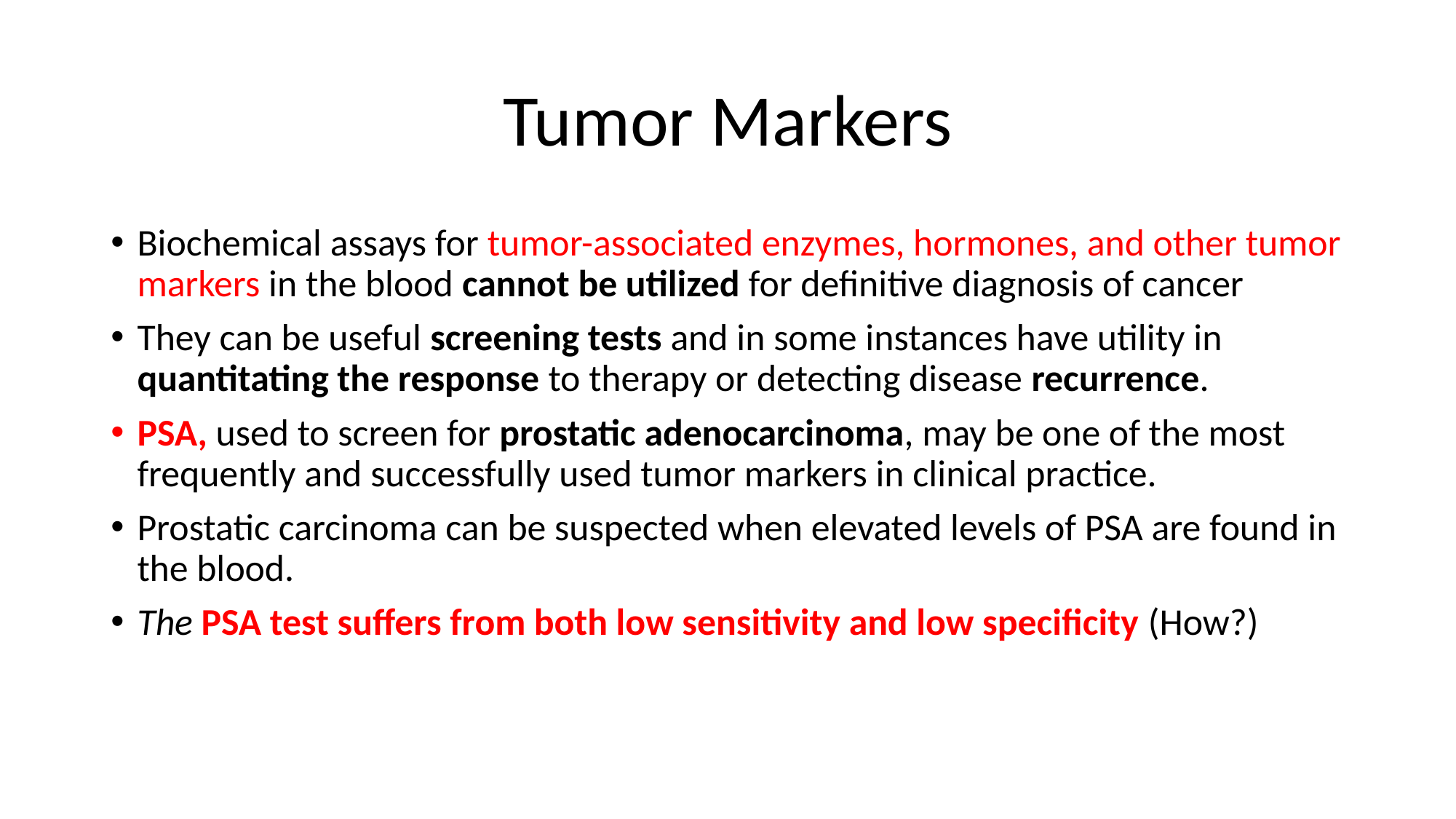

# Tumor Markers
Biochemical assays for tumor-associated enzymes, hormones, and other tumor markers in the blood cannot be utilized for definitive diagnosis of cancer
They can be useful screening tests and in some instances have utility in quantitating the response to therapy or detecting disease recurrence.
PSA, used to screen for prostatic adenocarcinoma, may be one of the most frequently and successfully used tumor markers in clinical practice.
Prostatic carcinoma can be suspected when elevated levels of PSA are found in the blood.
The PSA test suffers from both low sensitivity and low specificity (How?)